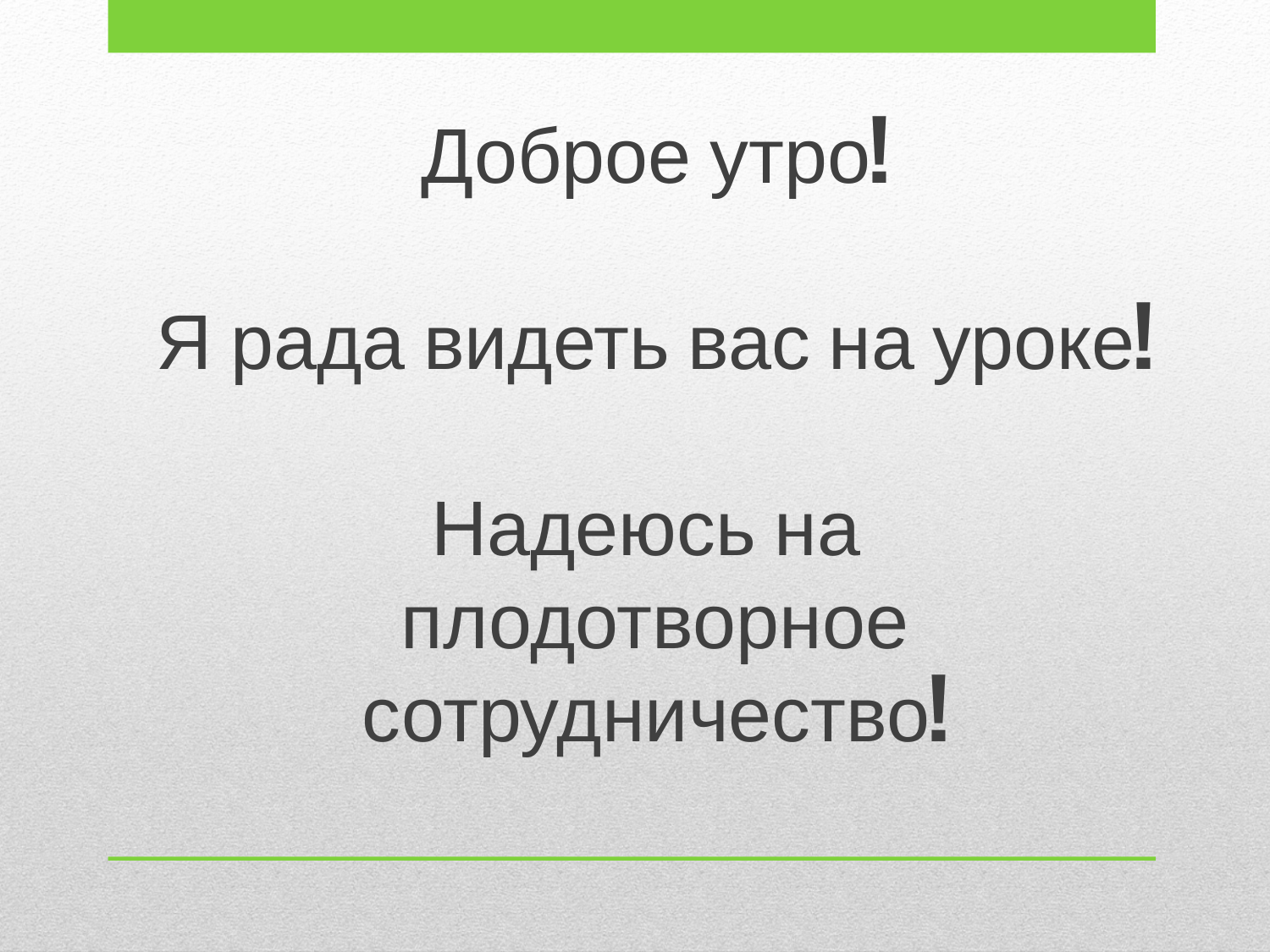

# Доброе утро! Я рада видеть вас на уроке! Надеюсь на плодотворное сотрудничество!